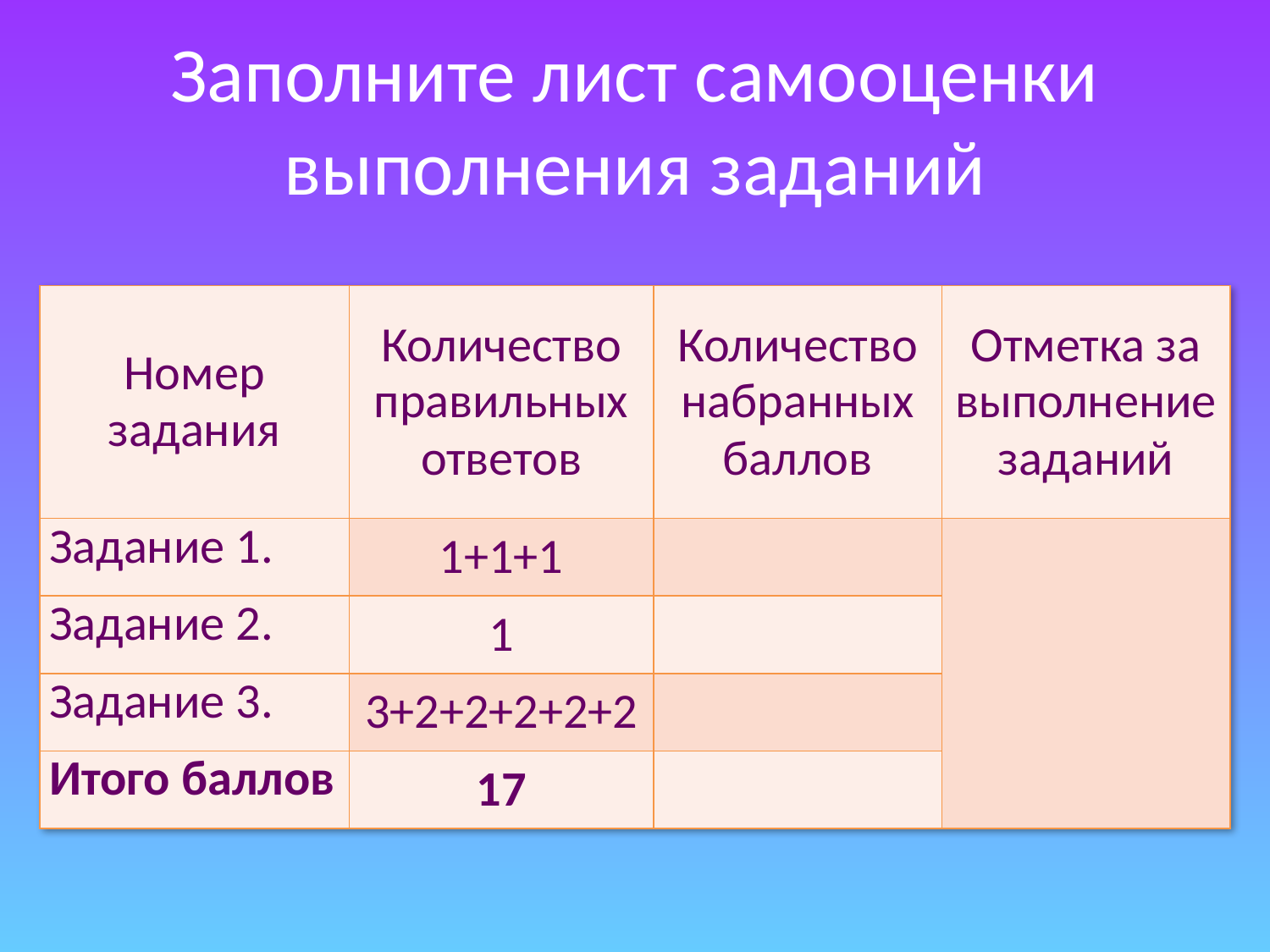

# Заполните лист самооценки выполнения заданий
| Номер задания | Количество правильных ответов | Количество набранных баллов | Отметка за выполнение заданий |
| --- | --- | --- | --- |
| Задание 1. | 1+1+1 |  |  |
| Задание 2. | 1 |  |  |
| Задание 3. | 3+2+2+2+2+2 |  |  |
| Итого баллов | 17 |  |  |